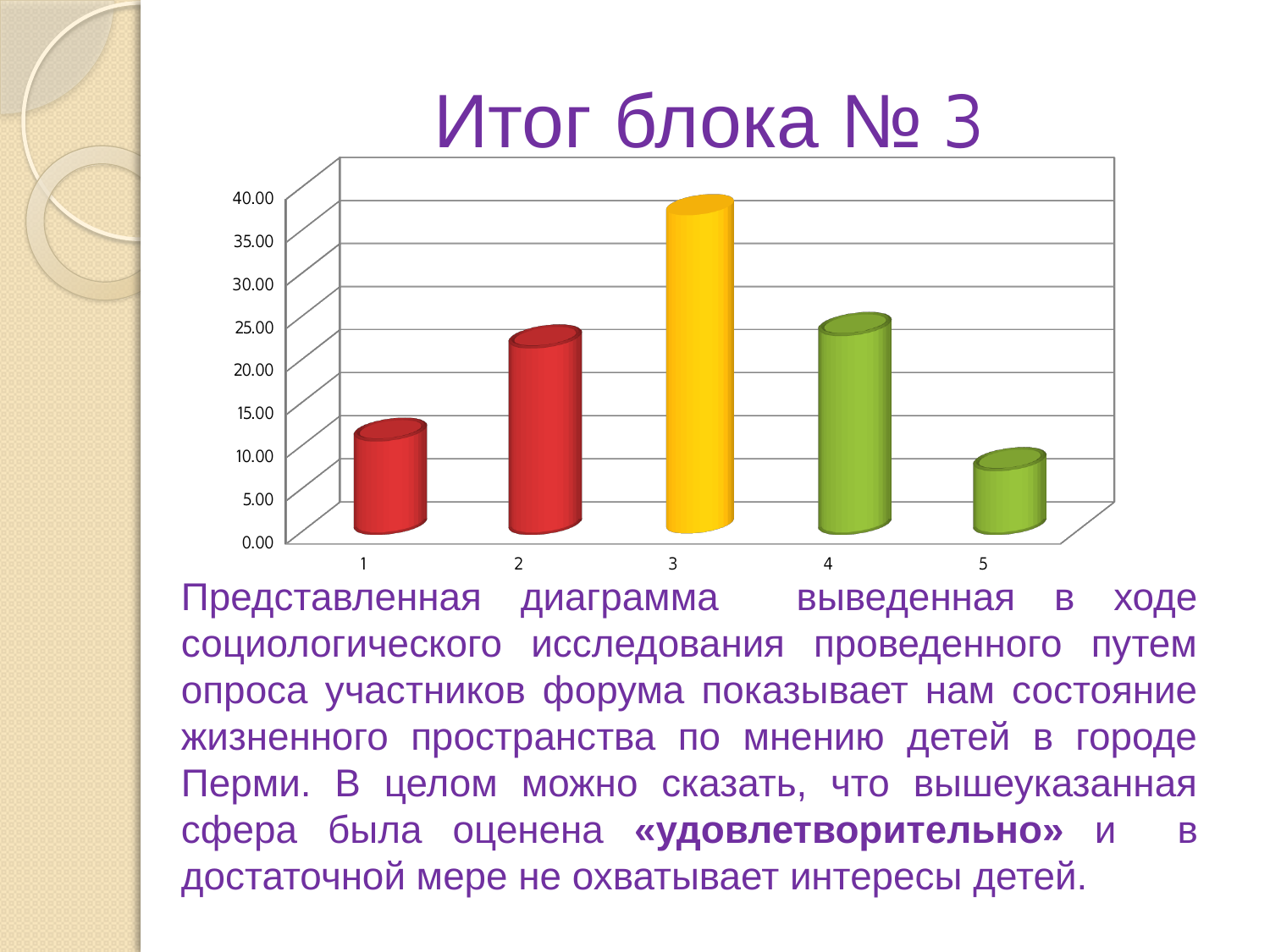

# Итог блока № 3

[unsupported chart]

Представленная диаграмма  выведенная в ходе социологического исследования проведенного путем опроса участников форума показывает нам состояние жизненного пространства по мнению детей в городе Перми. В целом можно сказать, что вышеуказанная сфера была оценена «удовлетворительно» и  в достаточной мере не охватывает интересы детей.